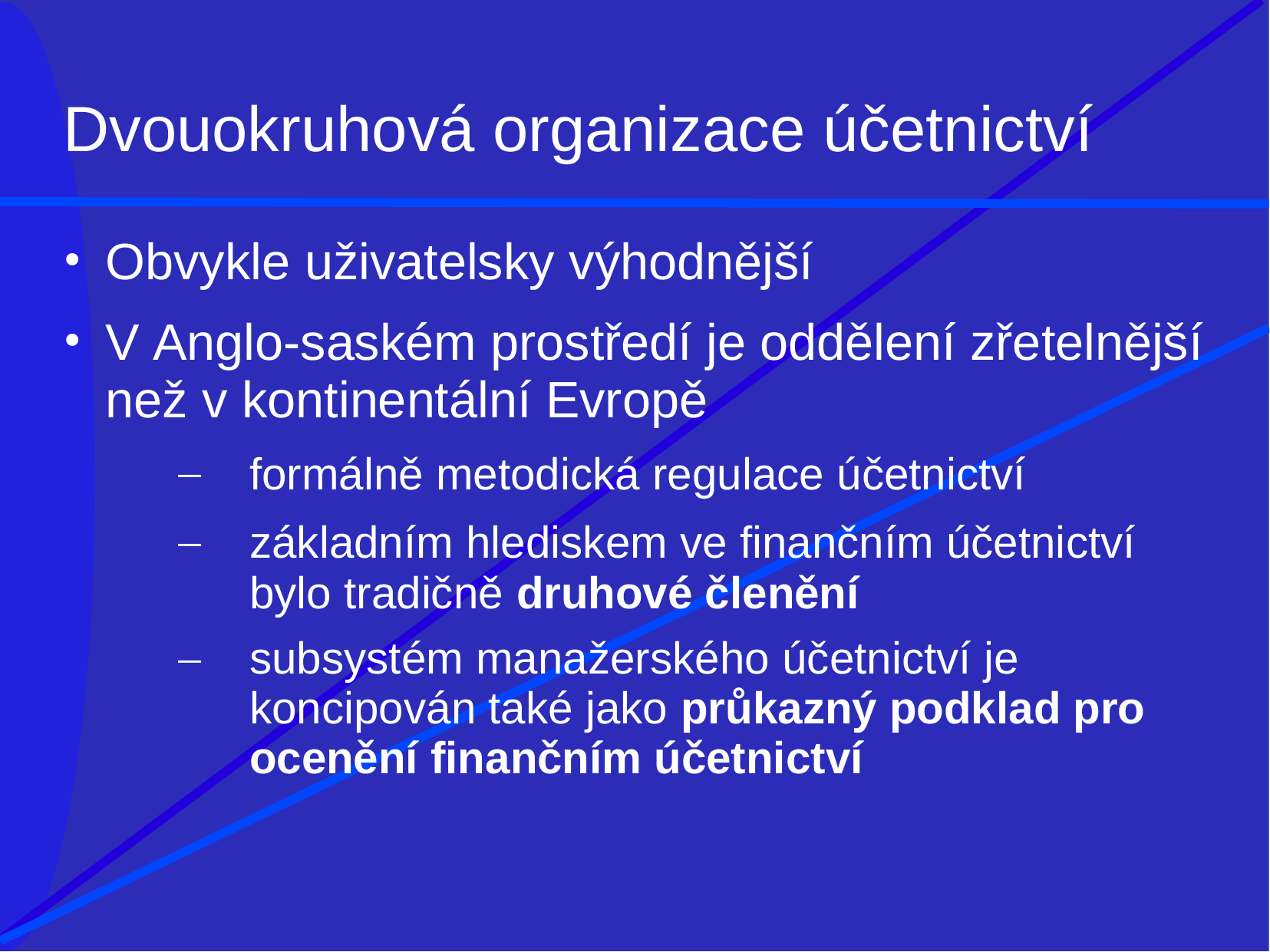

# Dvouokruhová organizace účetnictví
Obvykle uživatelsky výhodnější
V Anglo-saském prostředí je oddělení zřetelnější než v kontinentální Evropě
formálně metodická regulace účetnictví
základním hlediskem ve finančním účetnictví bylo tradičně druhové členění
subsystém manažerského účetnictví je koncipován také jako průkazný podklad pro ocenění finančním účetnictví